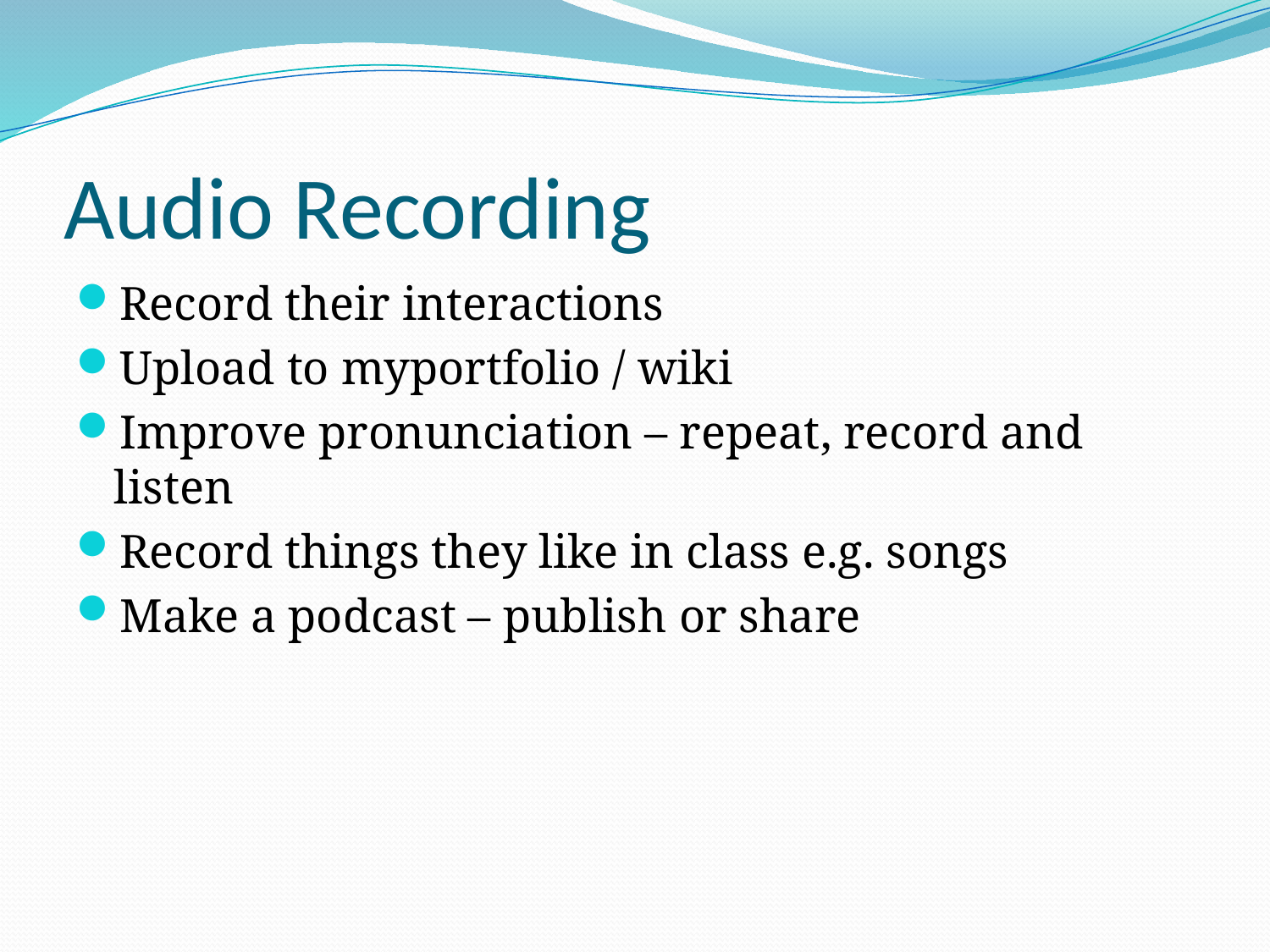

# Audio Recording
Record their interactions
Upload to myportfolio / wiki
Improve pronunciation – repeat, record and listen
Record things they like in class e.g. songs
Make a podcast – publish or share